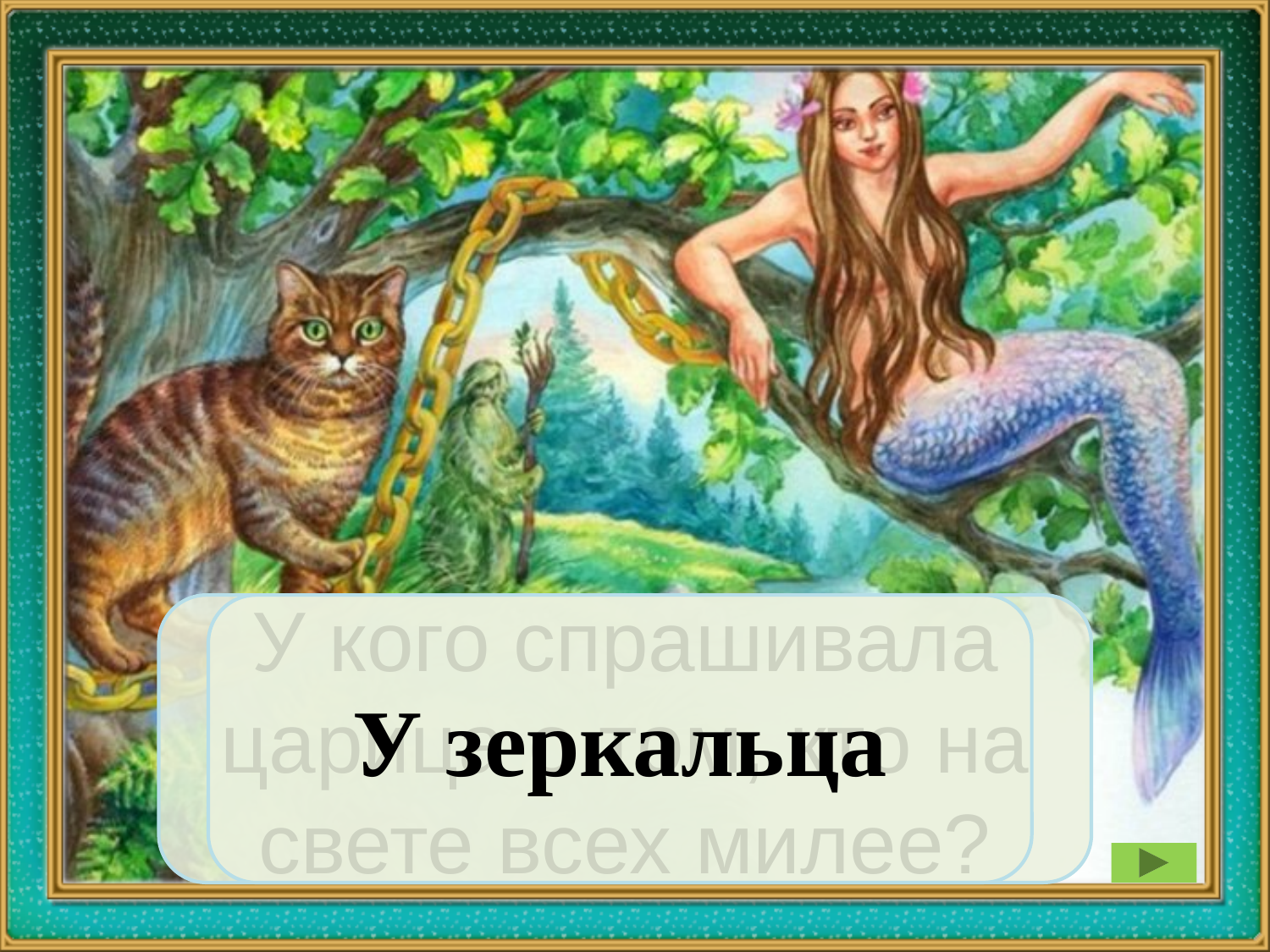

У кого спрашивала царица о том, кто на свете всех милее?
У зеркальца